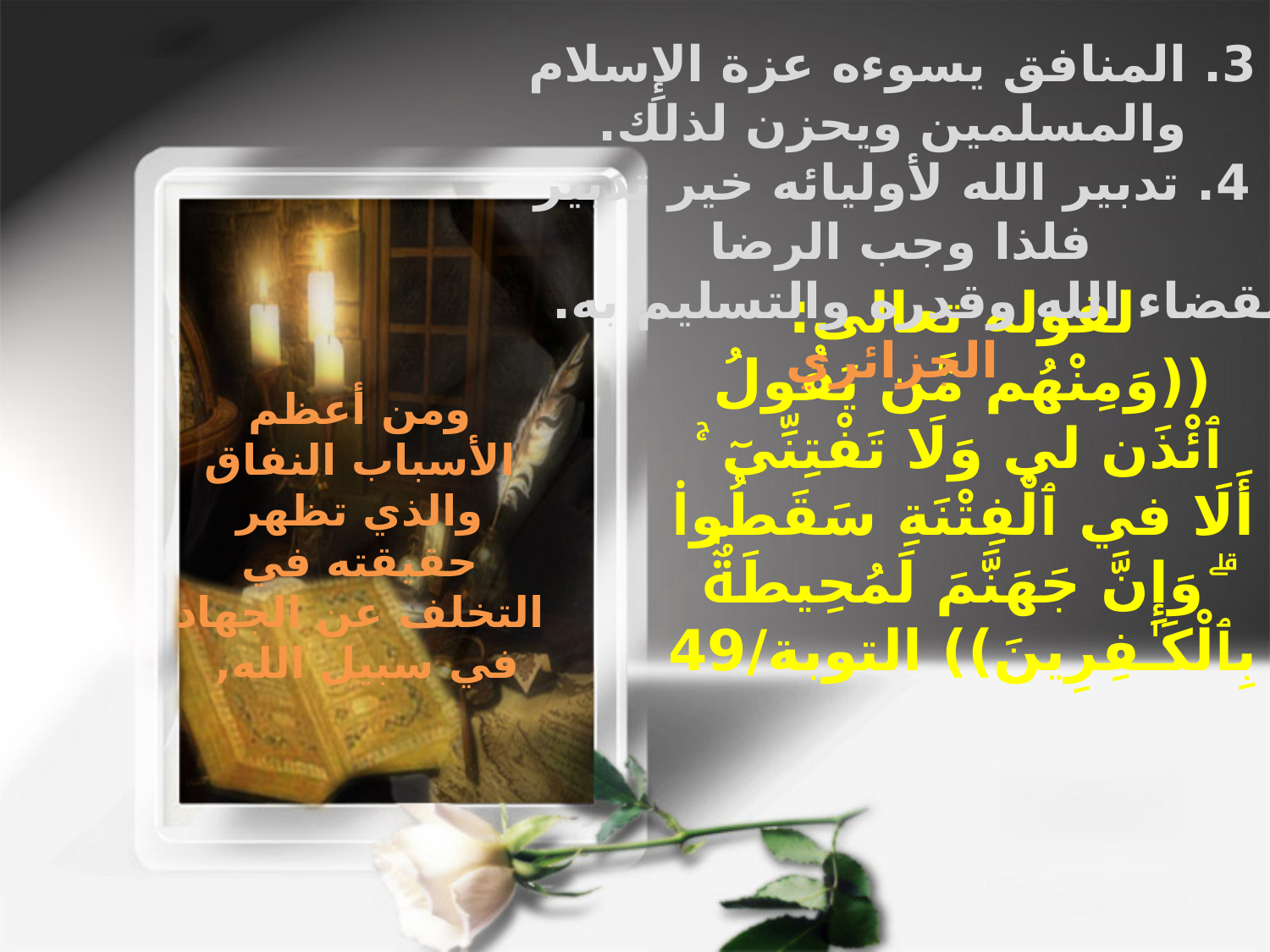

3. المنافق يسوءه عزة الإِسلام والمسلمين ويحزن لذلك.
4. تدبير الله لأوليائه خير تدبير فلذا وجب الرضا
بقضاء الله وقدره والتسليم به.
الجزائري
لقوله تعالى:
((وَمِنْهُم مَّن يَقُولُ ٱئْذَن لي وَلَا تَفْتِنِّىٓ ۚ أَلَا في ٱلْفِتْنَةِ سَقَطُوا۟ ۗ وَإِنَّ جَهَنَّمَ لَمُحِيطَةٌۢ بِٱلْكَـٰفِرِينَ)) التوبة/49
ومن أعظم الأسباب النفاق والذي تظهر حقيقته في التخلف عن الجهاد في سبيل الله,